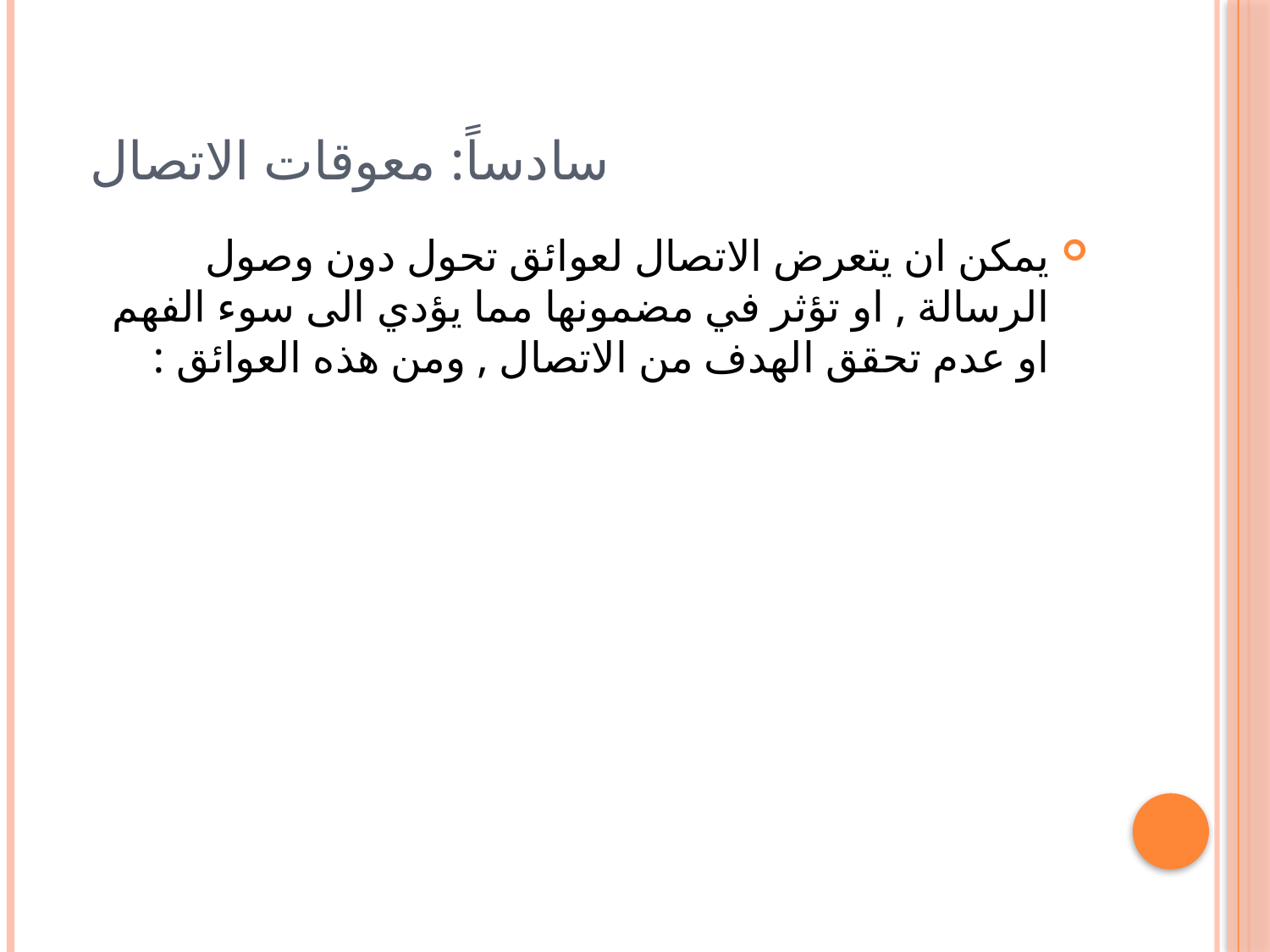

# سادساً: معوقات الاتصال
يمكن ان يتعرض الاتصال لعوائق تحول دون وصول الرسالة , او تؤثر في مضمونها مما يؤدي الى سوء الفهم او عدم تحقق الهدف من الاتصال , ومن هذه العوائق :